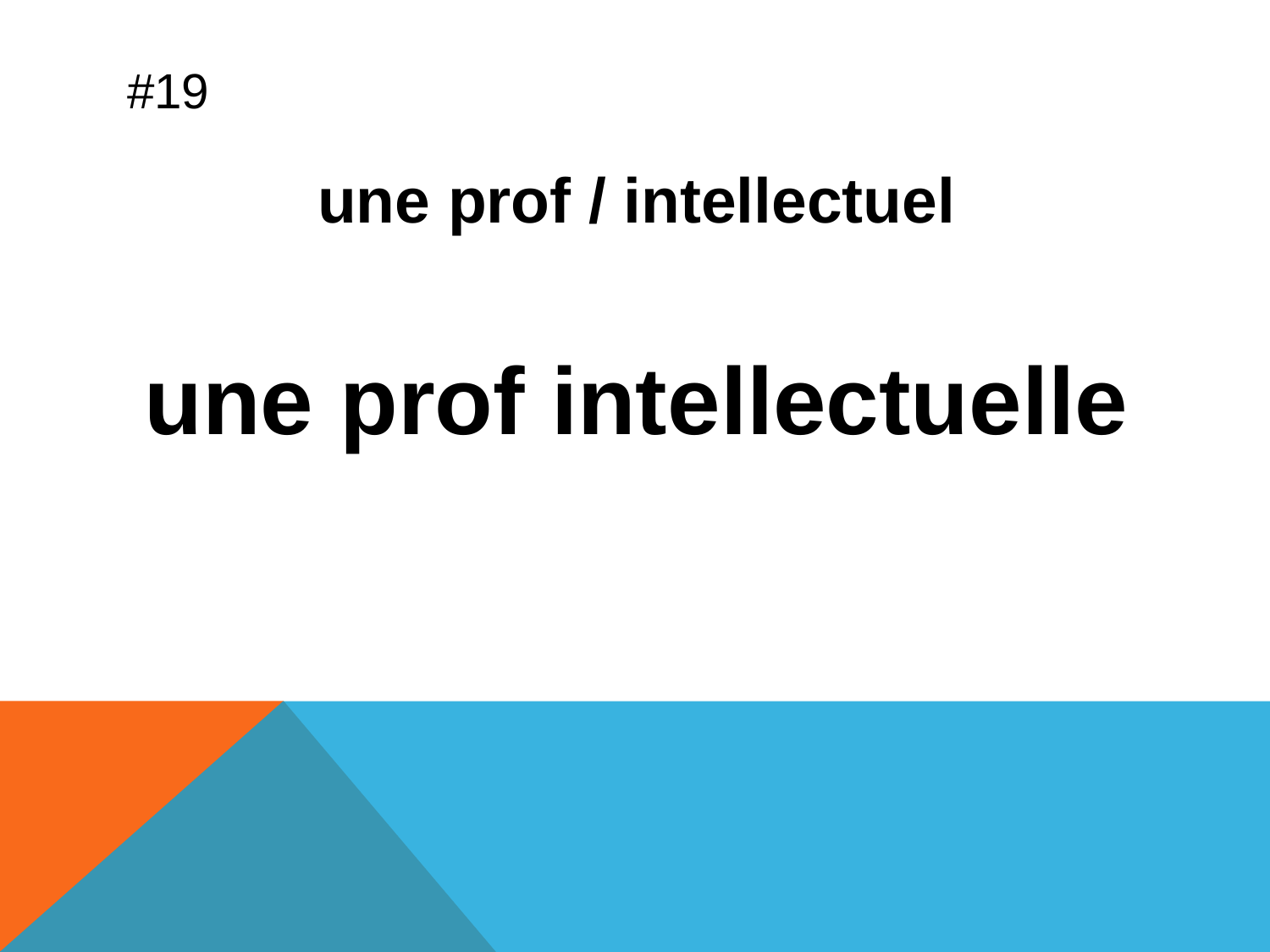

# #19
une prof / intellectuel

une prof intellectuelle